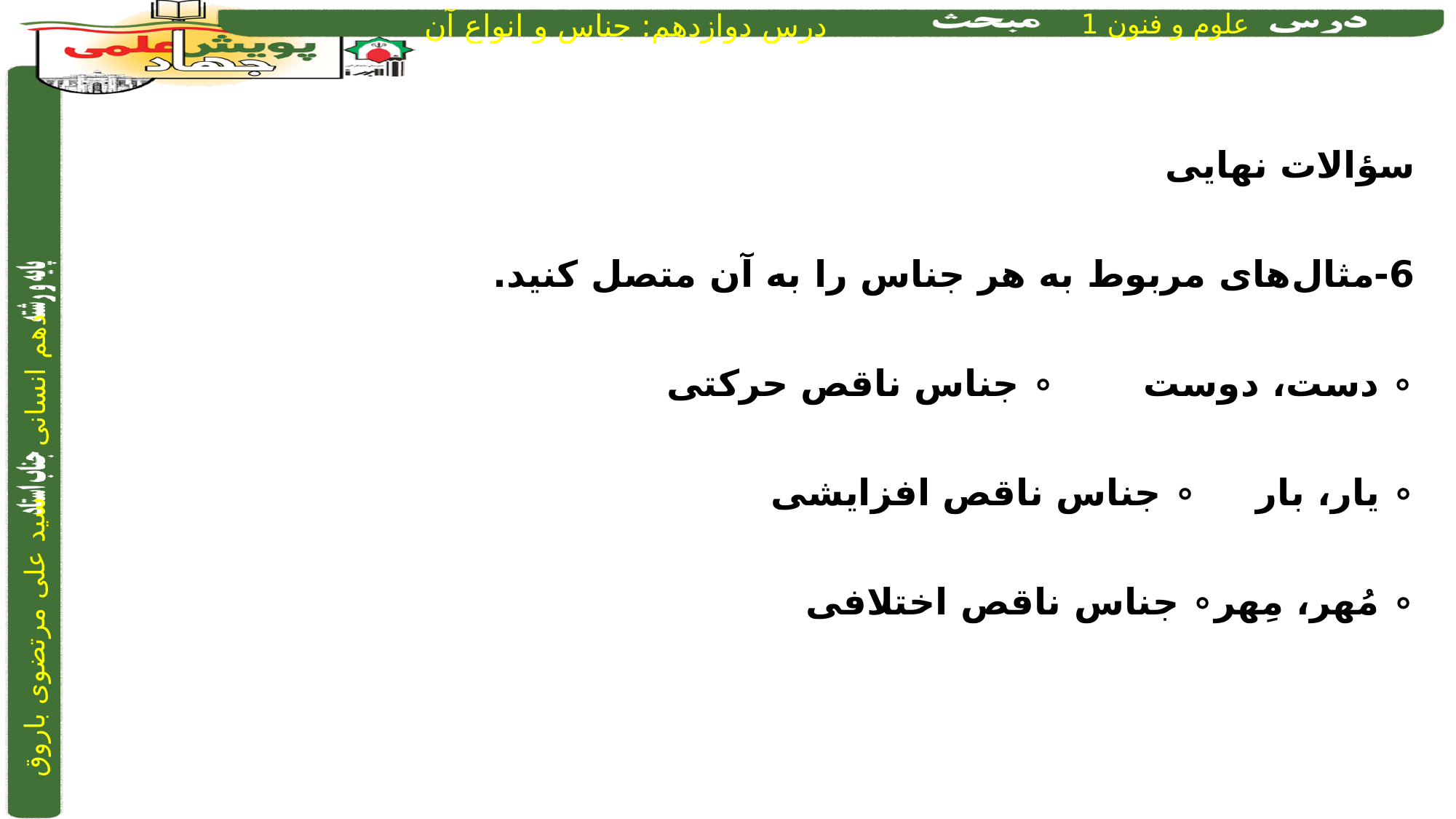

سؤالات نهایی
6-مثال‌های مربوط به هر جناس را به آن متصل کنید.
∘ دست، دوست       ∘ جناس ناقص حرکتی
∘ یار، بار		∘ جناس ناقص افزایشی
∘ مُهر، مِهر	∘ جناس ناقص اختلافی